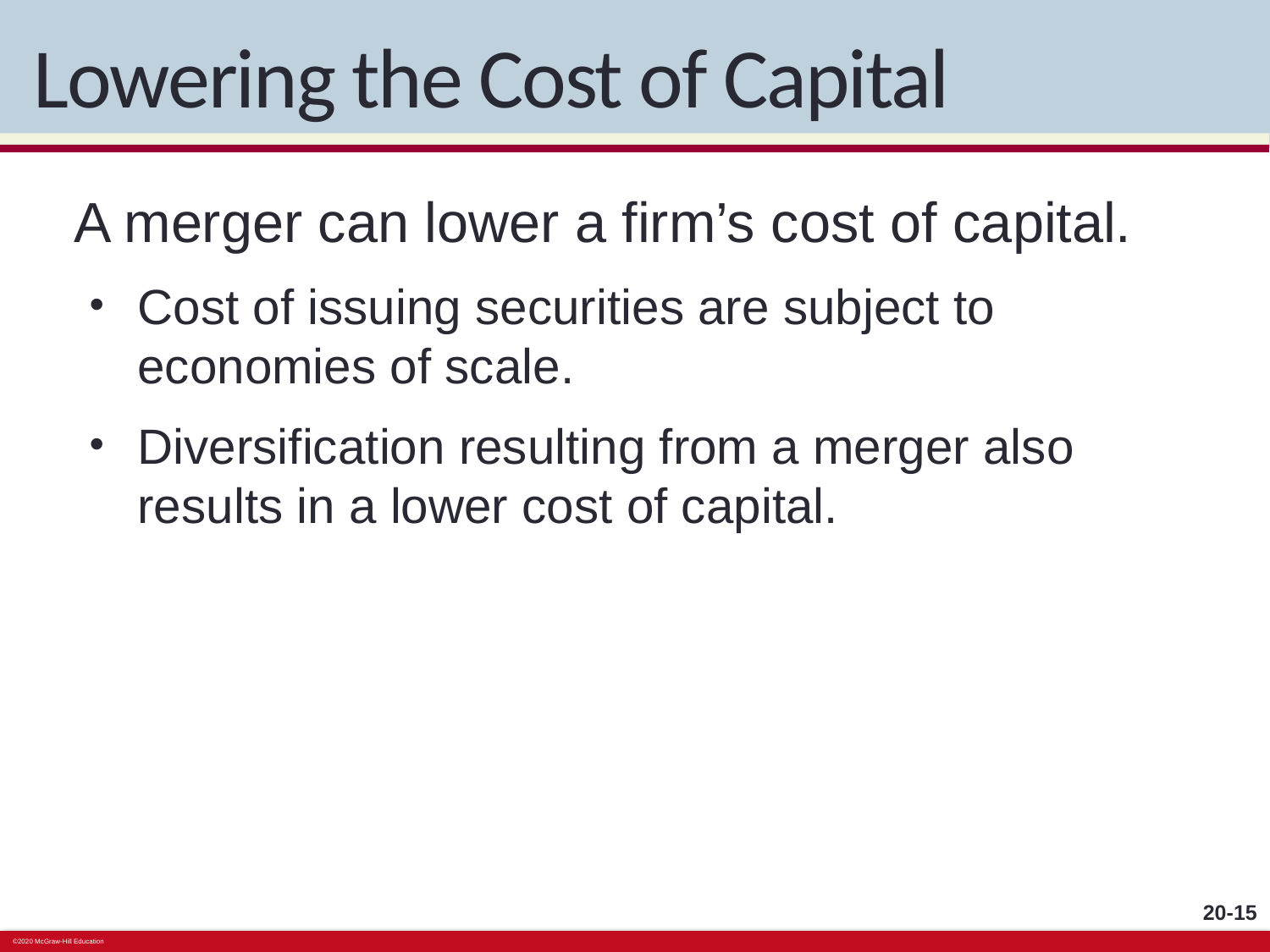

# Lowering the Cost of Capital
A merger can lower a firm’s cost of capital.
Cost of issuing securities are subject to economies of scale.
Diversification resulting from a merger also results in a lower cost of capital.